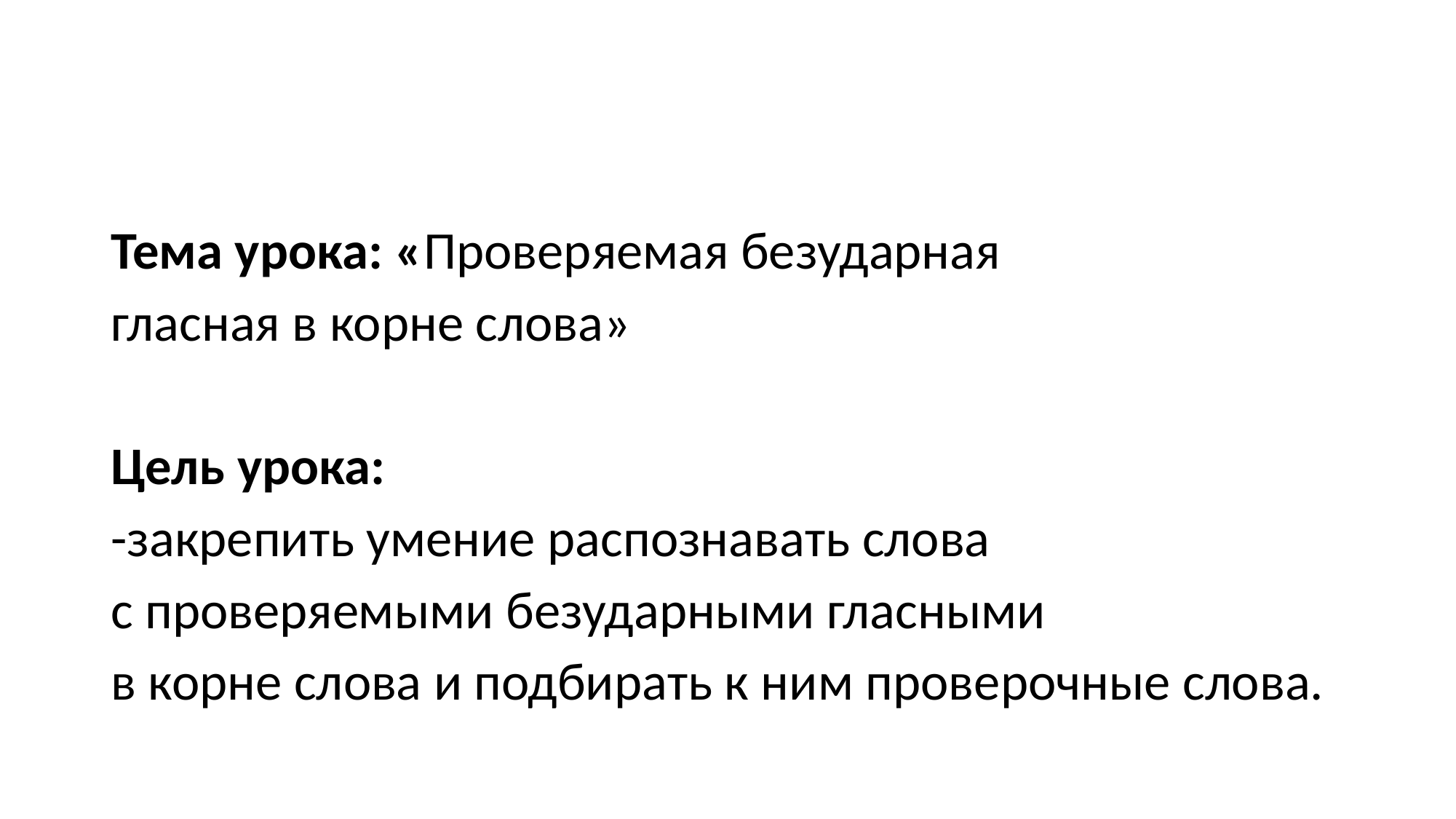

#
Тема урока: «Проверяемая безударная
гласная в корне слова»

Цель урока:
-закрепить умение распознавать слова
с проверяемыми безударными гласными
в корне слова и подбирать к ним проверочные слова.